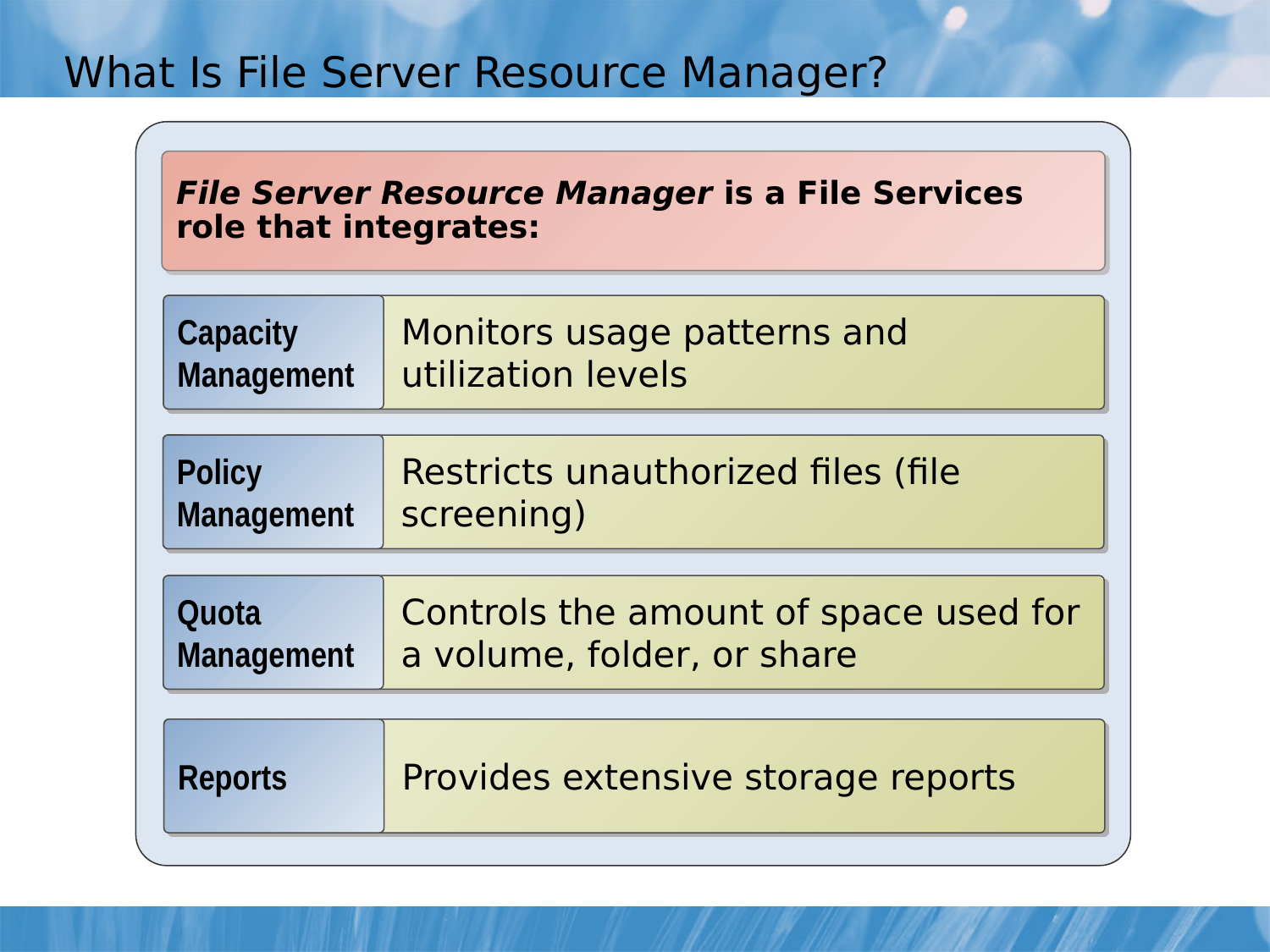

# What Is File Server Resource Manager?

File Server Resource Manager is a File Services role that integrates:
Monitors usage patterns and utilization levels
Capacity Management
Restricts unauthorized files (file screening)
Policy Management
Controls the amount of space used for a volume, folder, or share
Quota Management
Provides extensive storage reports
Reports